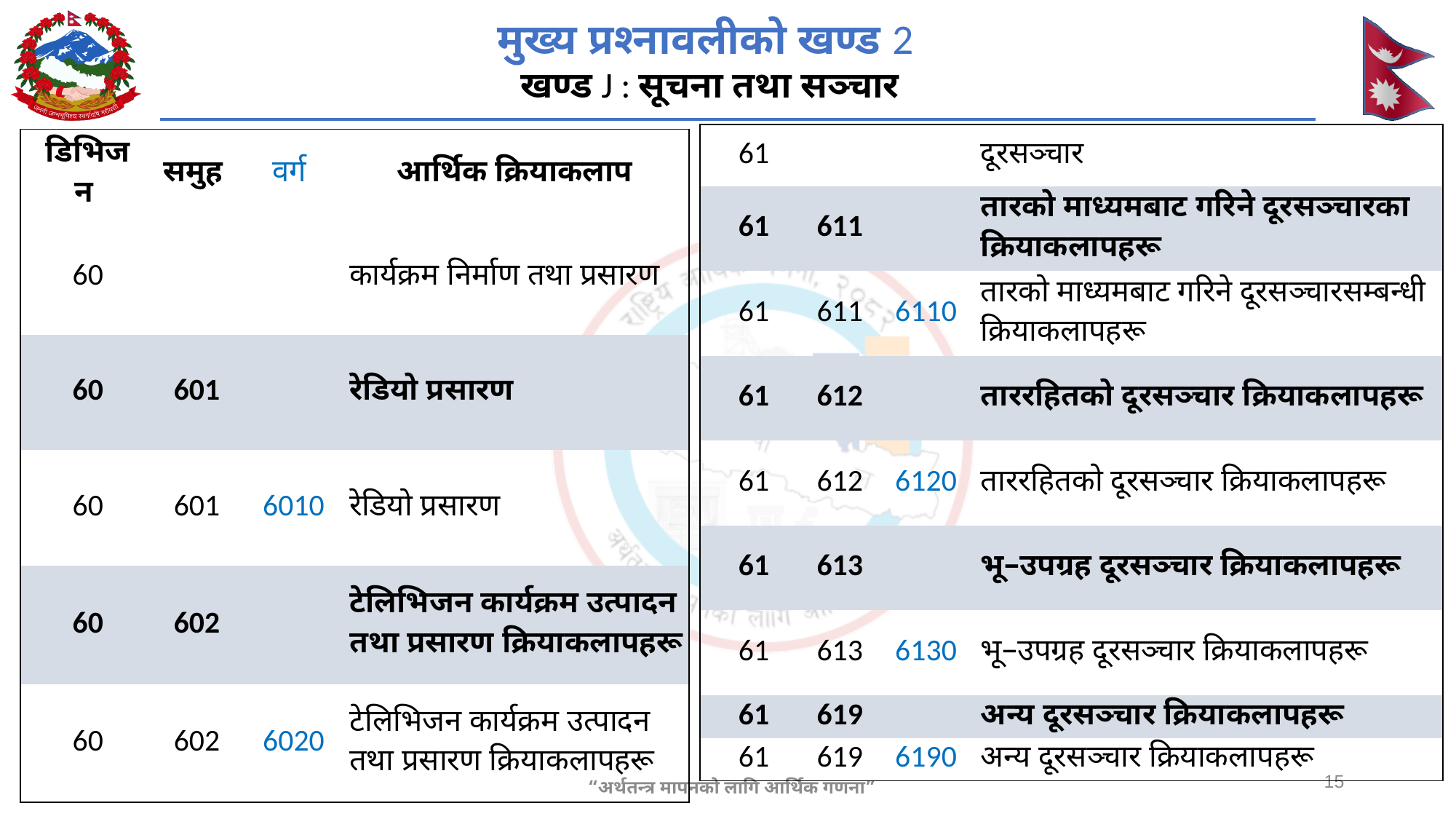

# मुख्य प्रश्नावलीको खण्ड 2 खण्ड J : सूचना तथा सञ्चार
| 61 |  |  | दूरसञ्चार |
| --- | --- | --- | --- |
| 61 | 611 |  | तारको माध्यमबाट गरिने दूरसञ्चारका क्रियाकलापहरू |
| 61 | 611 | 6110 | तारको माध्यमबाट गरिने दूरसञ्चारसम्बन्धी क्रियाकलापहरू |
| 61 | 612 |  | ताररहितको दूरसञ्चार क्रियाकलापहरू |
| 61 | 612 | 6120 | ताररहितको दूरसञ्चार क्रियाकलापहरू |
| 61 | 613 |  | भू–उपग्रह दूरसञ्चार क्रियाकलापहरू |
| 61 | 613 | 6130 | भू–उपग्रह दूरसञ्चार क्रियाकलापहरू |
| 61 | 619 |  | अन्य दूरसञ्चार क्रियाकलापहरू |
| 61 | 619 | 6190 | अन्य दूरसञ्चार क्रियाकलापहरू |
| डिभिजन | समुह | वर्ग | आर्थिक क्रियाकलाप |
| --- | --- | --- | --- |
| 60 |  |  | कार्यक्रम निर्माण तथा प्रसारण |
| 60 | 601 |  | रेडियो प्रसारण |
| 60 | 601 | 6010 | रेडियो प्रसारण |
| 60 | 602 |  | टेलिभिजन कार्यक्रम उत्पादन तथा प्रसारण क्रियाकलापहरू |
| 60 | 602 | 6020 | टेलिभिजन कार्यक्रम उत्पादन तथा प्रसारण क्रियाकलापहरू |
15
“अर्थतन्त्र मापनको लागि आर्थिक गणना”